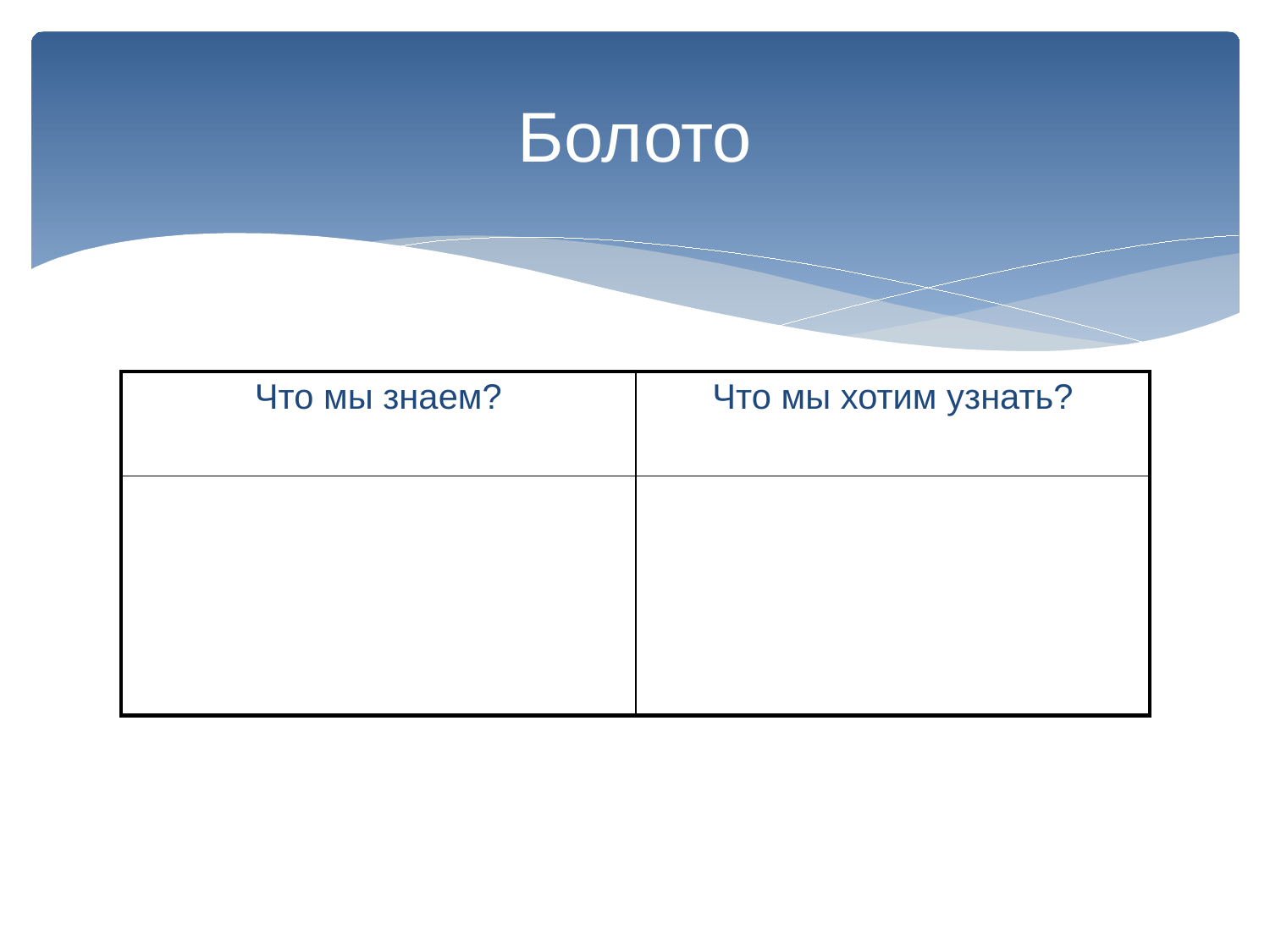

# Болото
| Что мы знаем? | Что мы хотим узнать? |
| --- | --- |
|  |  |